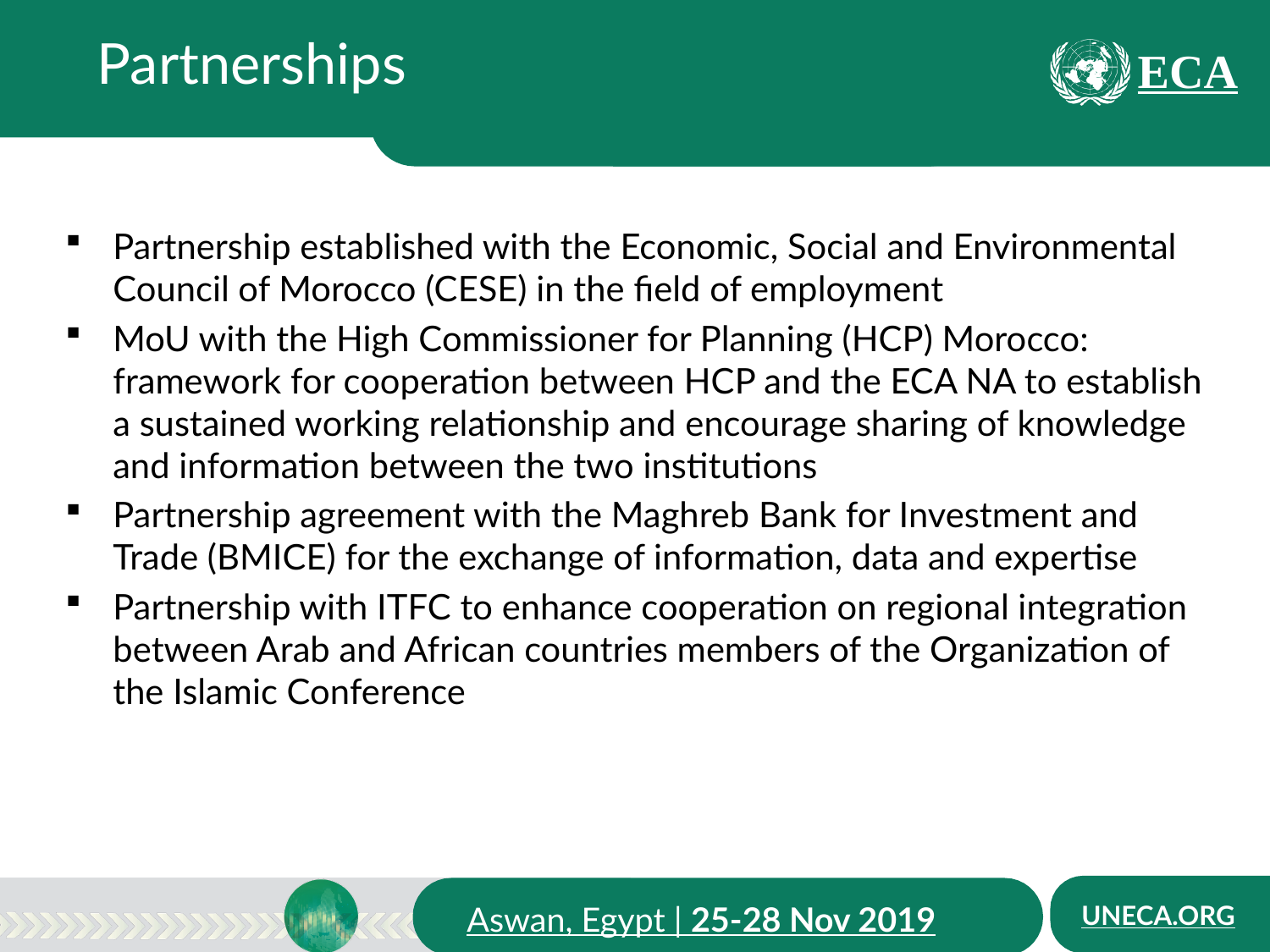

Partnerships
Partnership established with the Economic, Social and Environmental Council of Morocco (CESE) in the field of employment
MoU with the High Commissioner for Planning (HCP) Morocco: framework for cooperation between HCP and the ECA NA to establish a sustained working relationship and encourage sharing of knowledge and information between the two institutions
Partnership agreement with the Maghreb Bank for Investment and Trade (BMICE) for the exchange of information, data and expertise
Partnership with ITFC to enhance cooperation on regional integration between Arab and African countries members of the Organization of the Islamic Conference